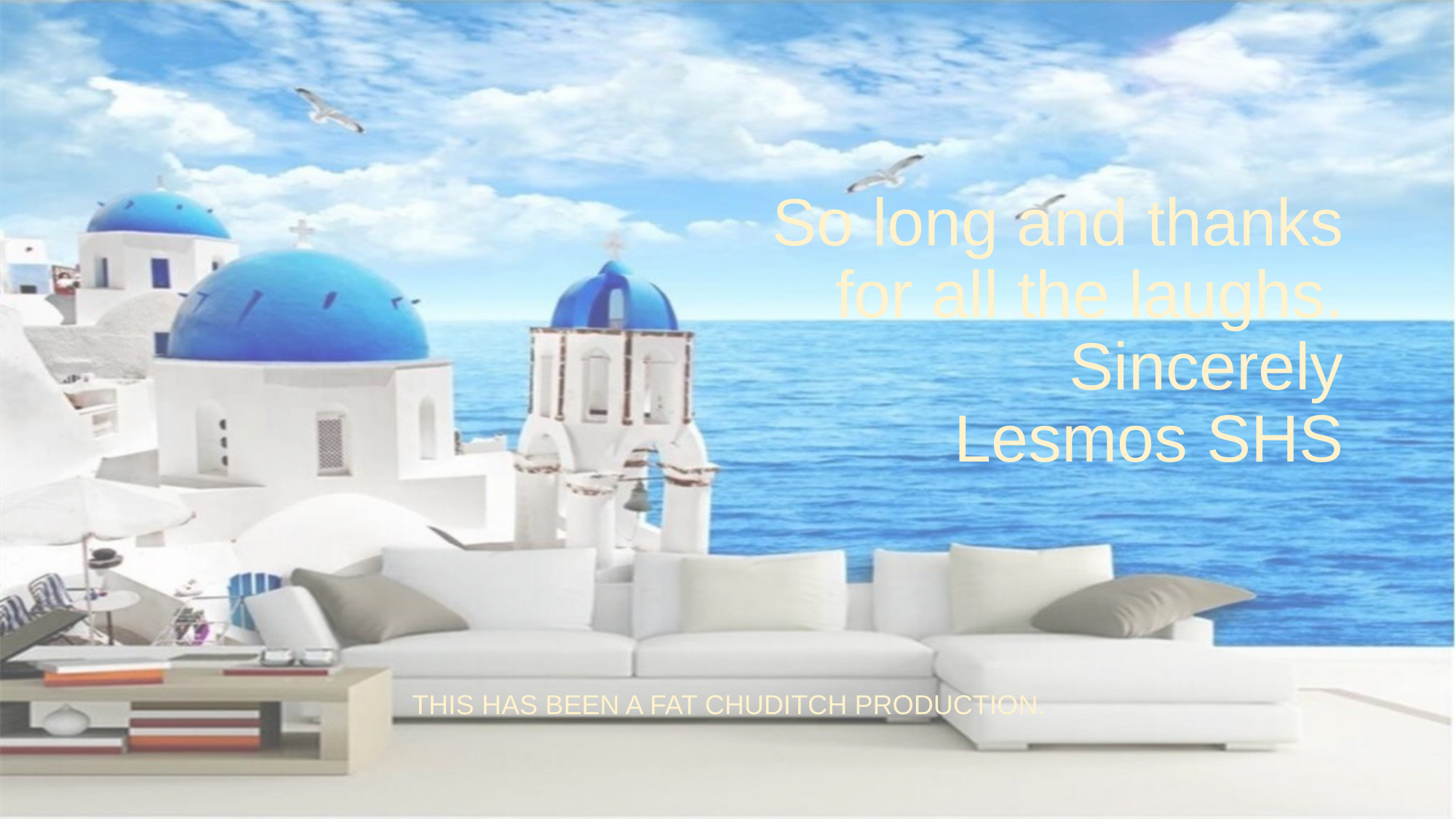

# So long and thanks for all the laughs. Sincerely Lesmos SHS
THIS HAS BEEN A FAT CHUDITCH PRODUCTION.